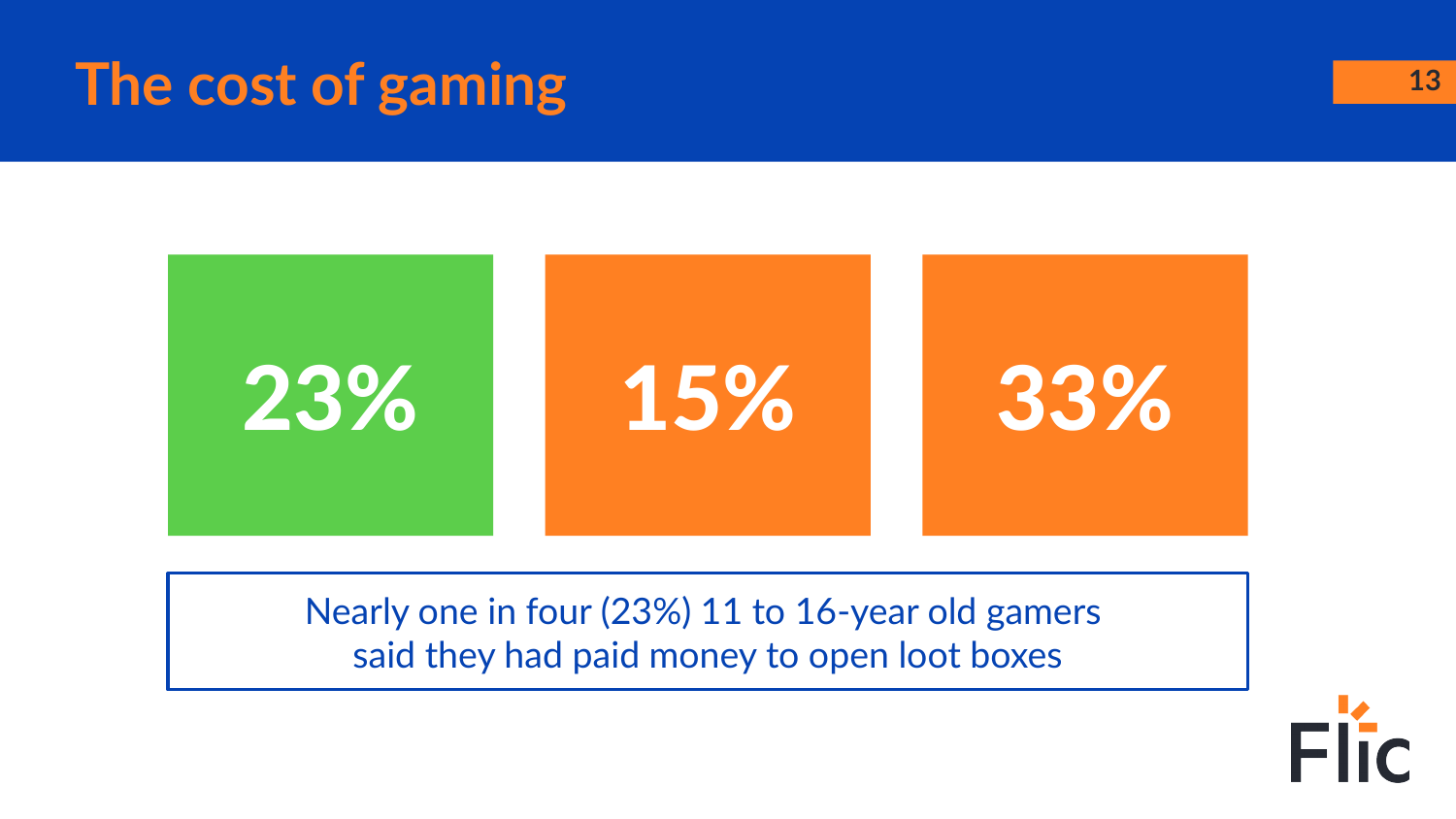

# The cost of gaming

13

23%

15%

33%

Nearly one in four (23%) 11 to 16-year old gamers
said they had paid money to open loot boxes